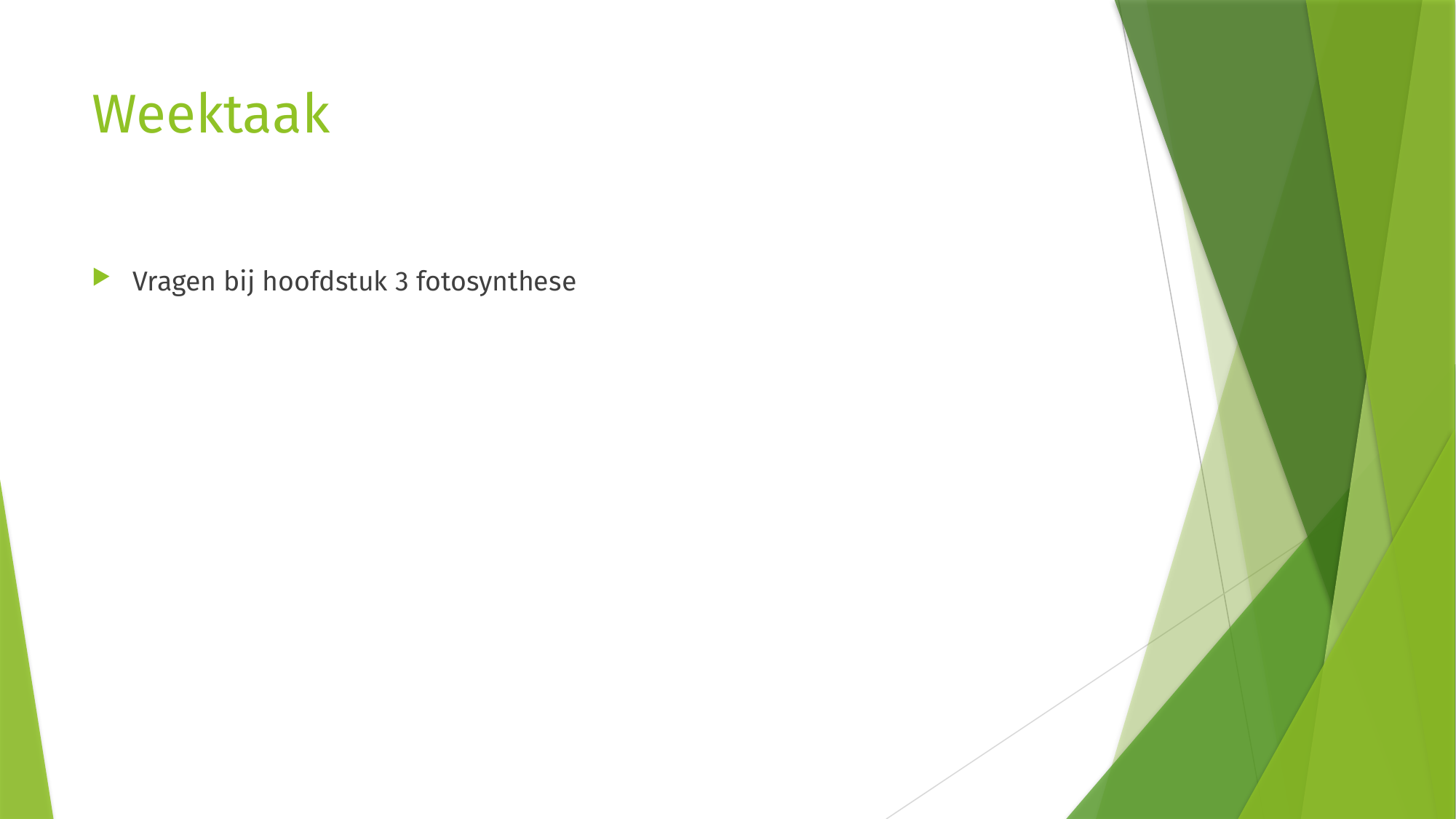

# Weektaak
Vragen bij hoofdstuk 3 fotosynthese